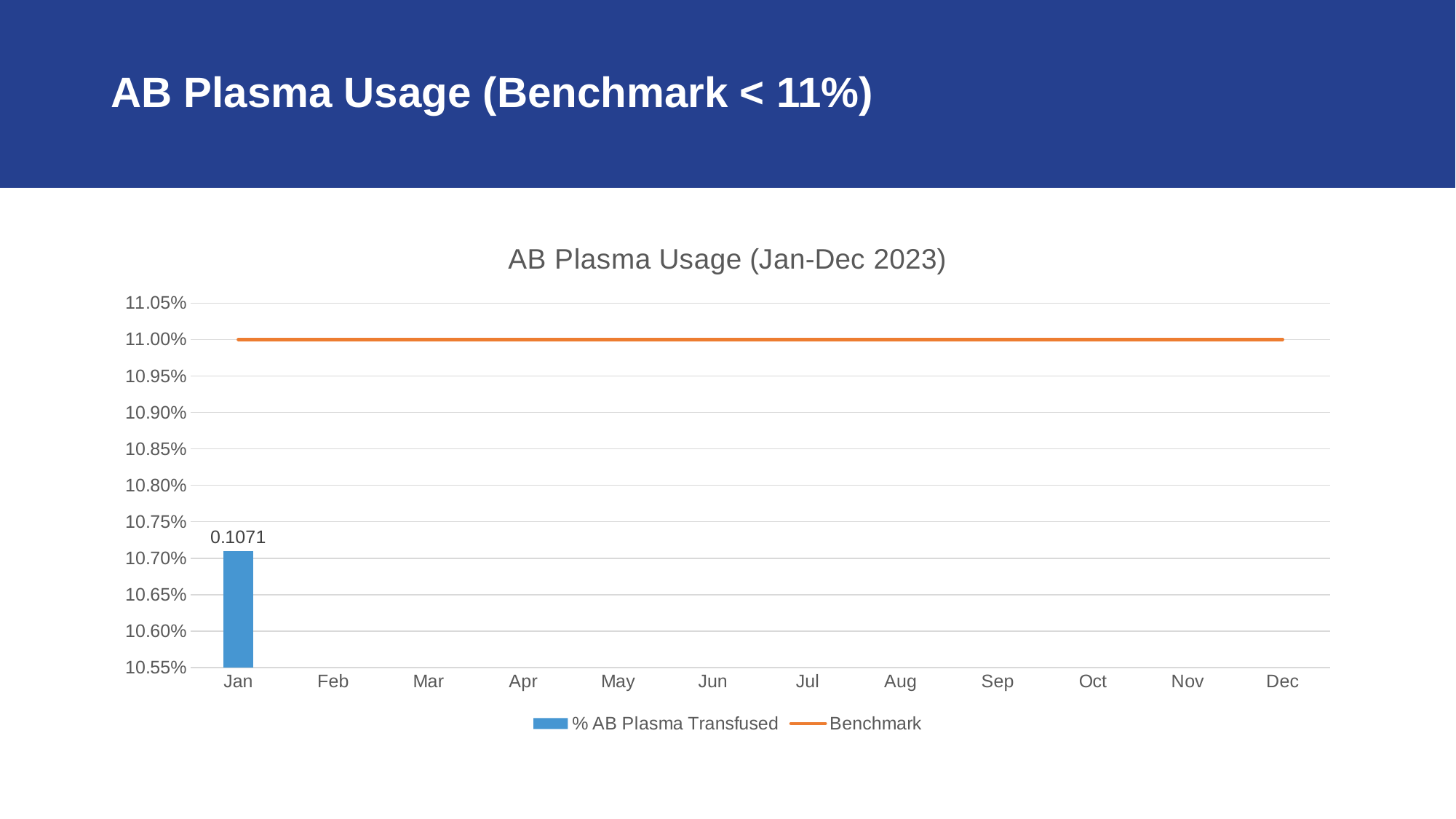

# AB Plasma Usage (Benchmark < 11%)

### Chart: AB Plasma Usage (Jan-Dec 2023)

| Category | % AB Plasma Transfused | Benchmark |
|---|---|---|
| Jan | 0.1071 | 0.11 |
| Feb | None | 0.11 |
| Mar | None | 0.11 |
| Apr | None | 0.11 |
| May | None | 0.11 |
| Jun | None | 0.11 |
| Jul | None | 0.11 |
| Aug  | None | 0.11 |
| Sep | None | 0.11 |
| Oct | None | 0.11 |
| Nov | None | 0.11 |
| Dec | None | 0.11 |